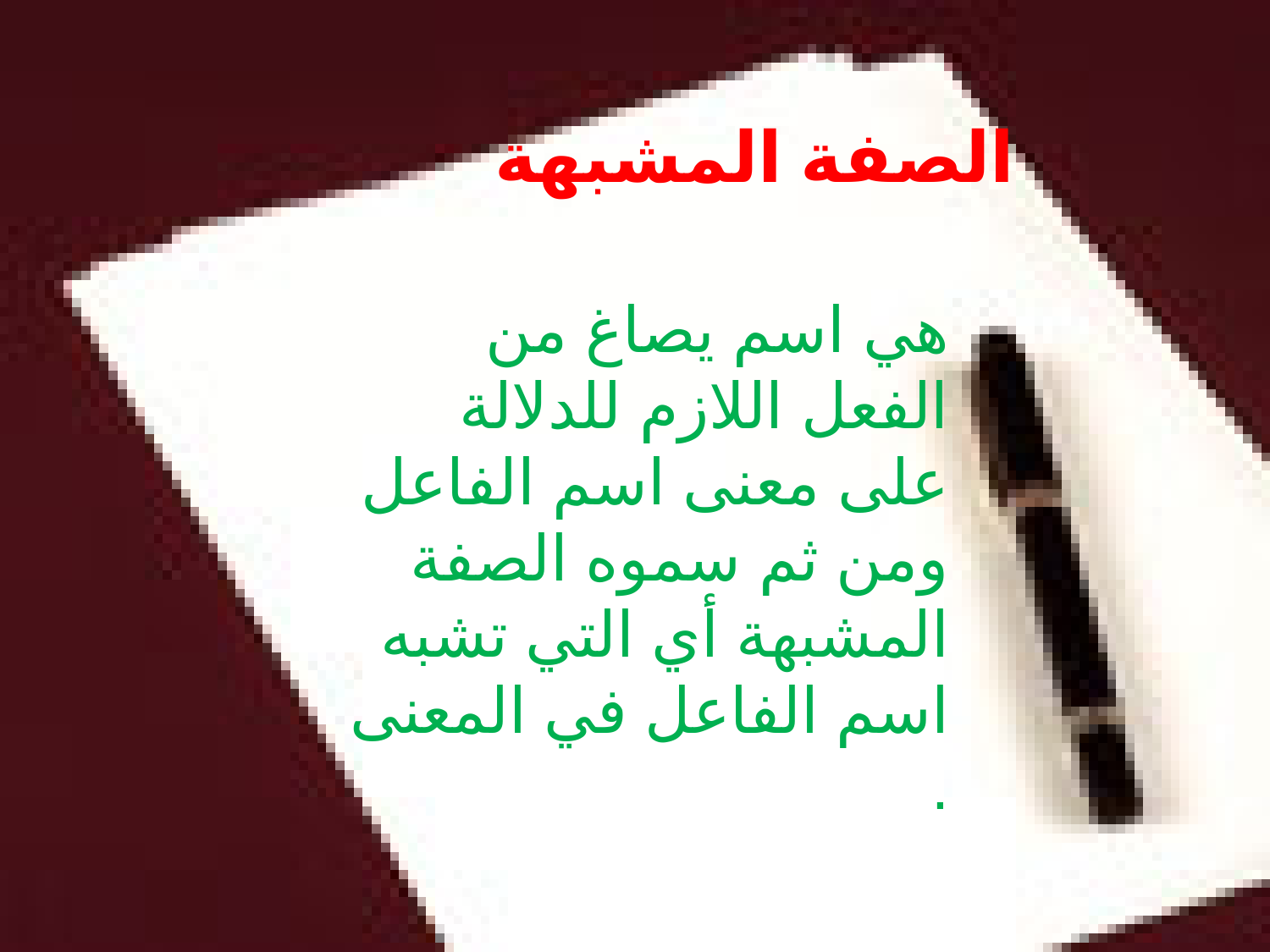

# الصفة المشبهة

هي اسم يصاغ من الفعل اللازم للدلالة على معنى اسم الفاعل ومن ثم سموه الصفة المشبهة أي التي تشبه اسم الفاعل في المعنى .